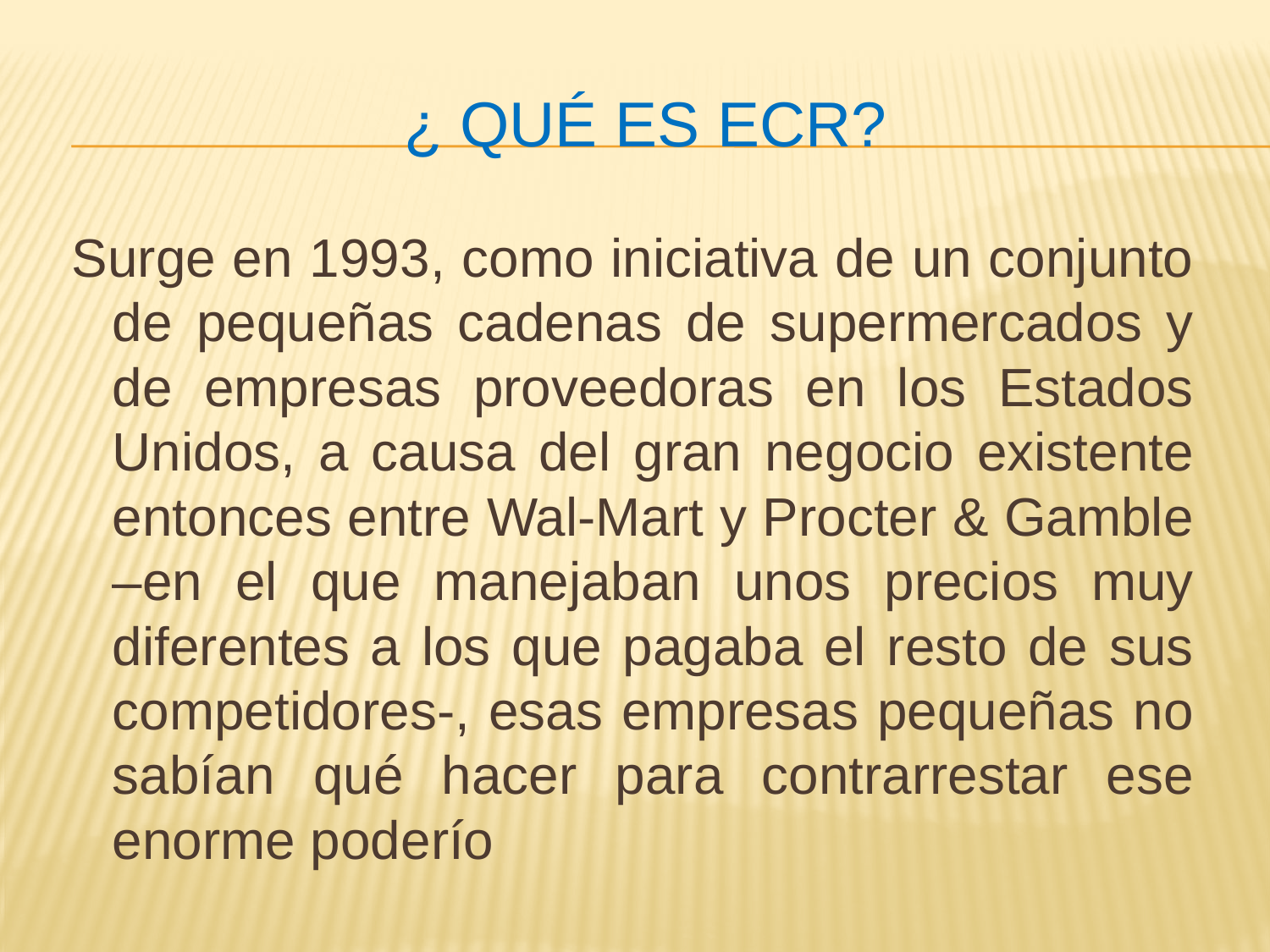

# ¿ Qué es ECR?

Surge en 1993, como iniciativa de un conjunto de pequeñas cadenas de supermercados y de empresas proveedoras en los Estados Unidos, a causa del gran negocio existente entonces entre Wal-Mart y Procter & Gamble –en el que manejaban unos precios muy diferentes a los que pagaba el resto de sus competidores-, esas empresas pequeñas no sabían qué hacer para contrarrestar ese enorme poderío